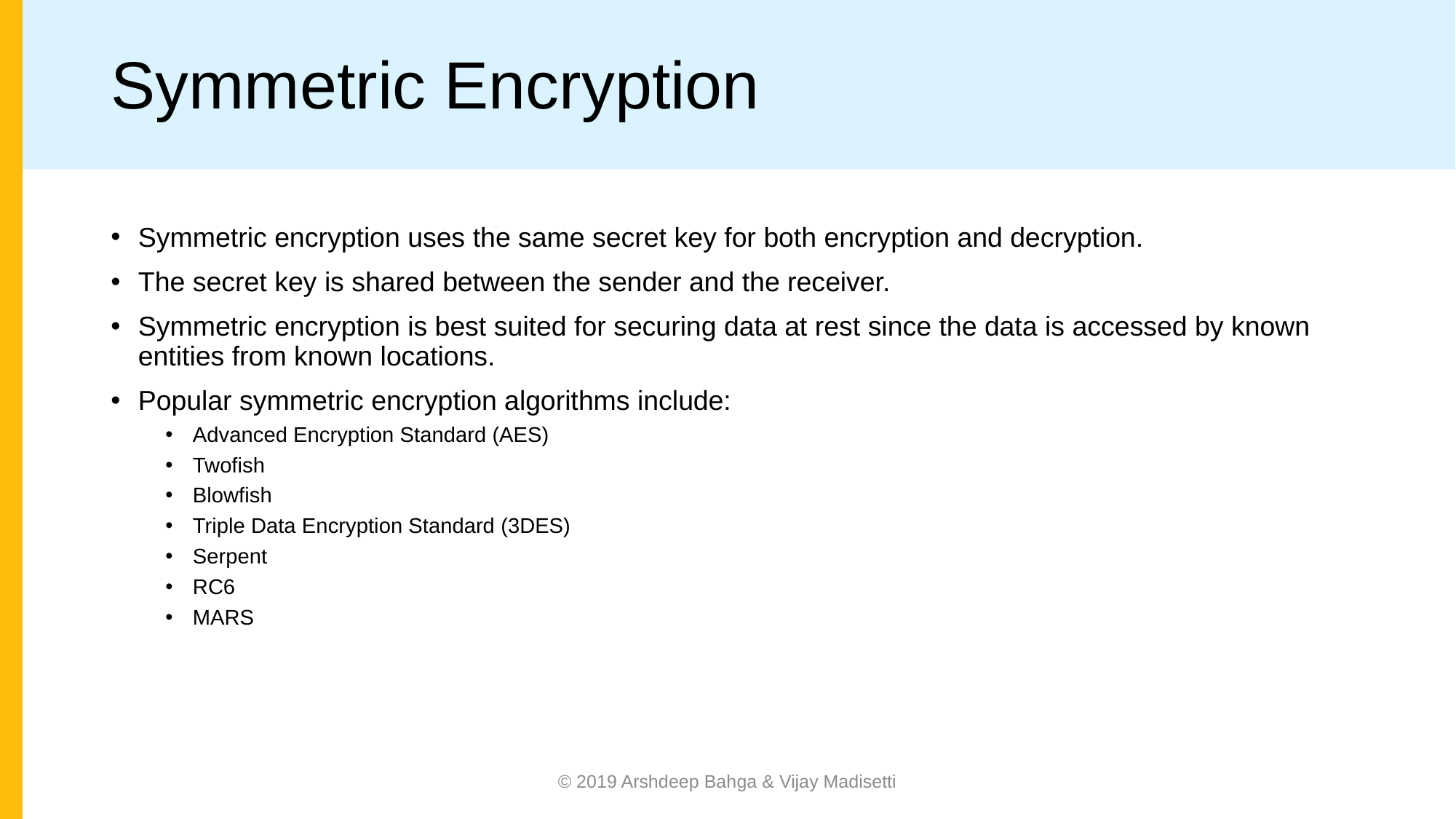

# Symmetric Encryption
Symmetric encryption uses the same secret key for both encryption and decryption.
The secret key is shared between the sender and the receiver.
Symmetric encryption is best suited for securing data at rest since the data is accessed by known entities from known locations.
Popular symmetric encryption algorithms include:
Advanced Encryption Standard (AES)
Twofish
Blowfish
Triple Data Encryption Standard (3DES)
Serpent
RC6
MARS
© 2019 Arshdeep Bahga & Vijay Madisetti